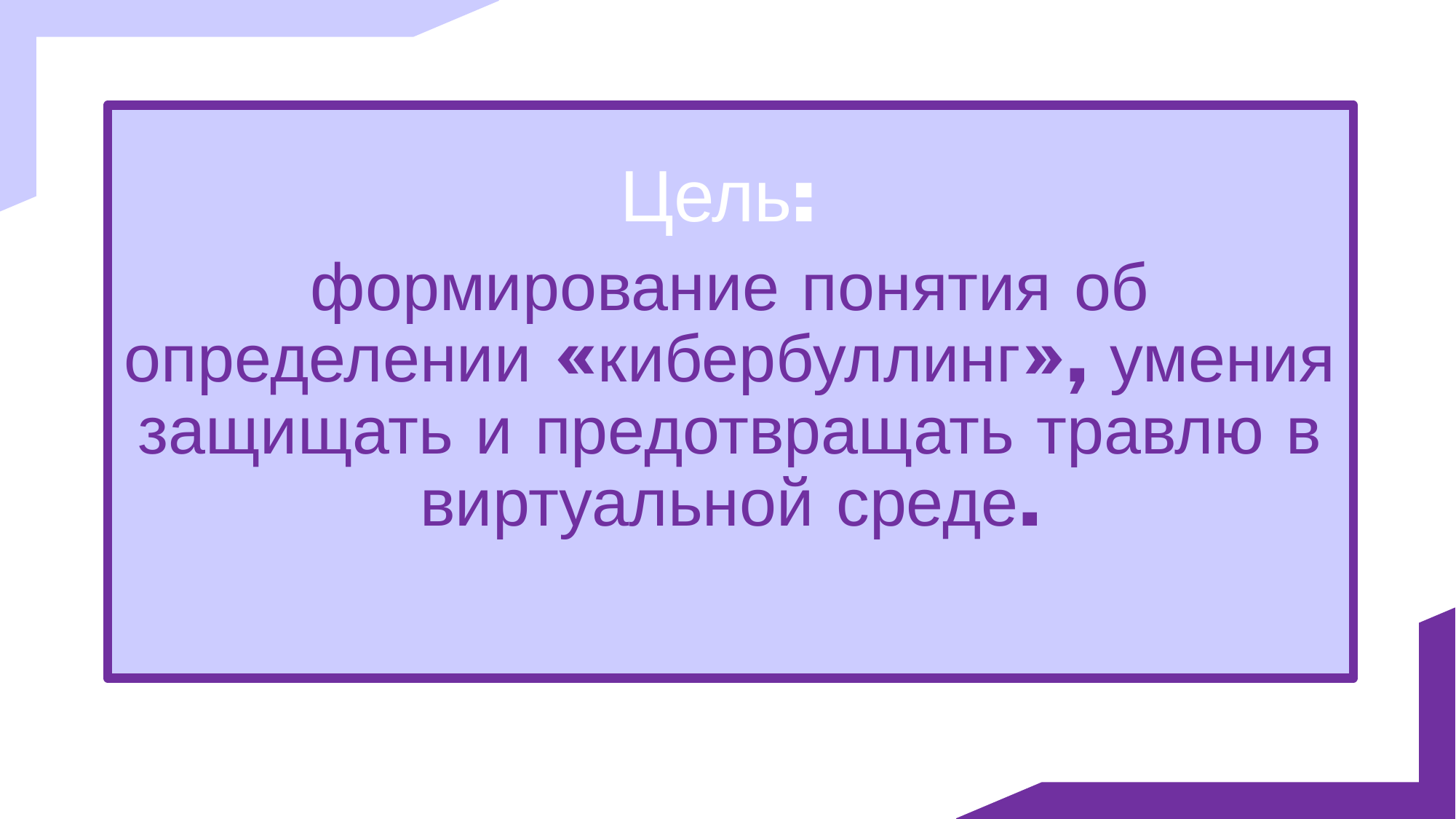

Цель:
формирование понятия об определении «кибербуллинг», умения защищать и предотвращать травлю в виртуальной среде.